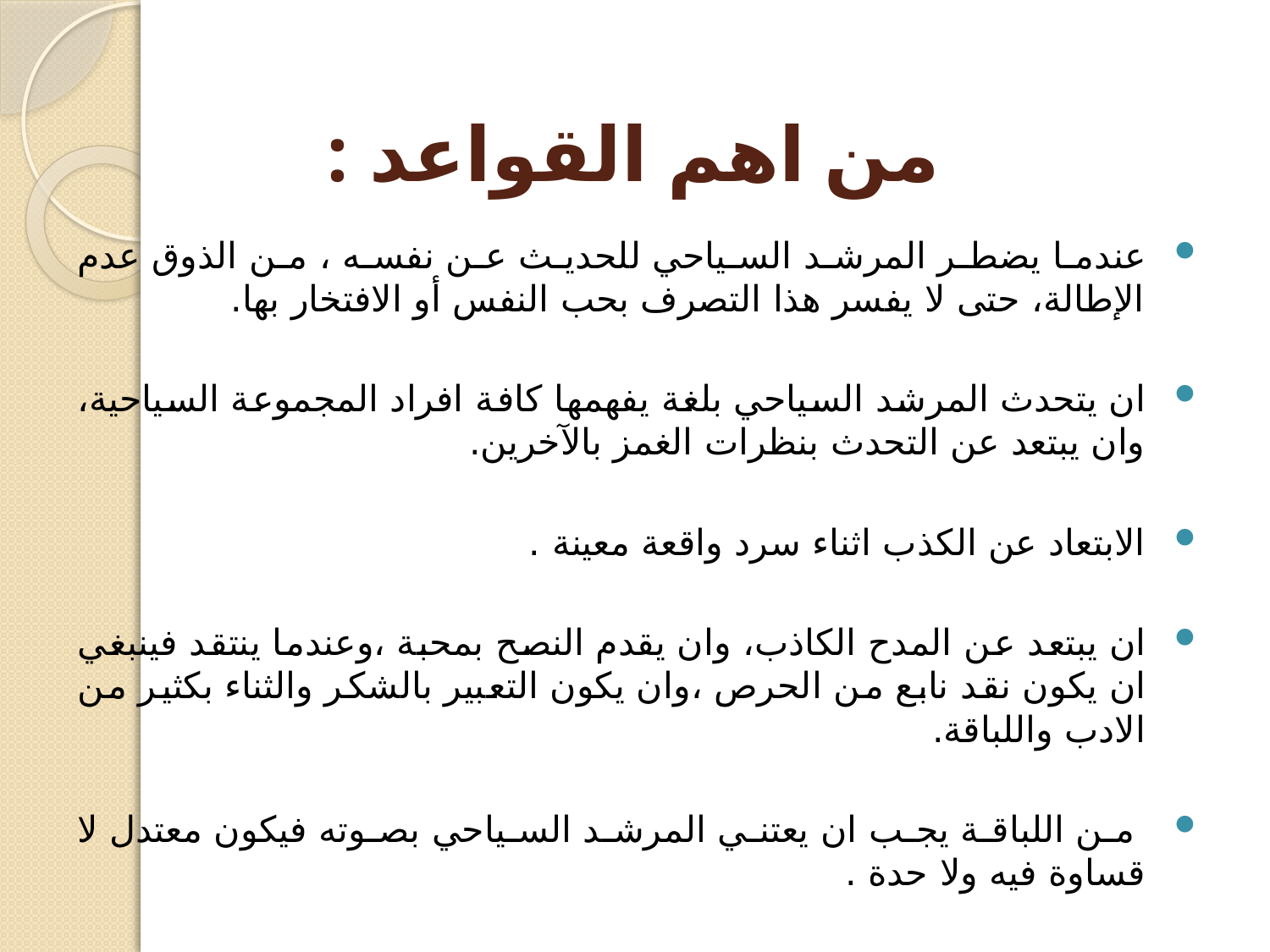

# من اهم القواعد :
عندما يضطر المرشد السياحي للحديث عن نفسه ، من الذوق عدم الإطالة، حتى لا يفسر هذا التصرف بحب النفس أو الافتخار بها.

ان يتحدث المرشد السياحي بلغة يفهمها كافة افراد المجموعة السياحية، وان يبتعد عن التحدث بنظرات الغمز بالآخرين.

الابتعاد عن الكذب اثناء سرد واقعة معينة .

ان يبتعد عن المدح الكاذب، وان يقدم النصح بمحبة ،وعندما ينتقد فينبغي ان يكون نقد نابع من الحرص ،وان يكون التعبير بالشكر والثناء بكثير من الادب واللباقة.

 من اللباقة يجب ان يعتني المرشد السياحي بصوته فيكون معتدل لا قساوة فيه ولا حدة .